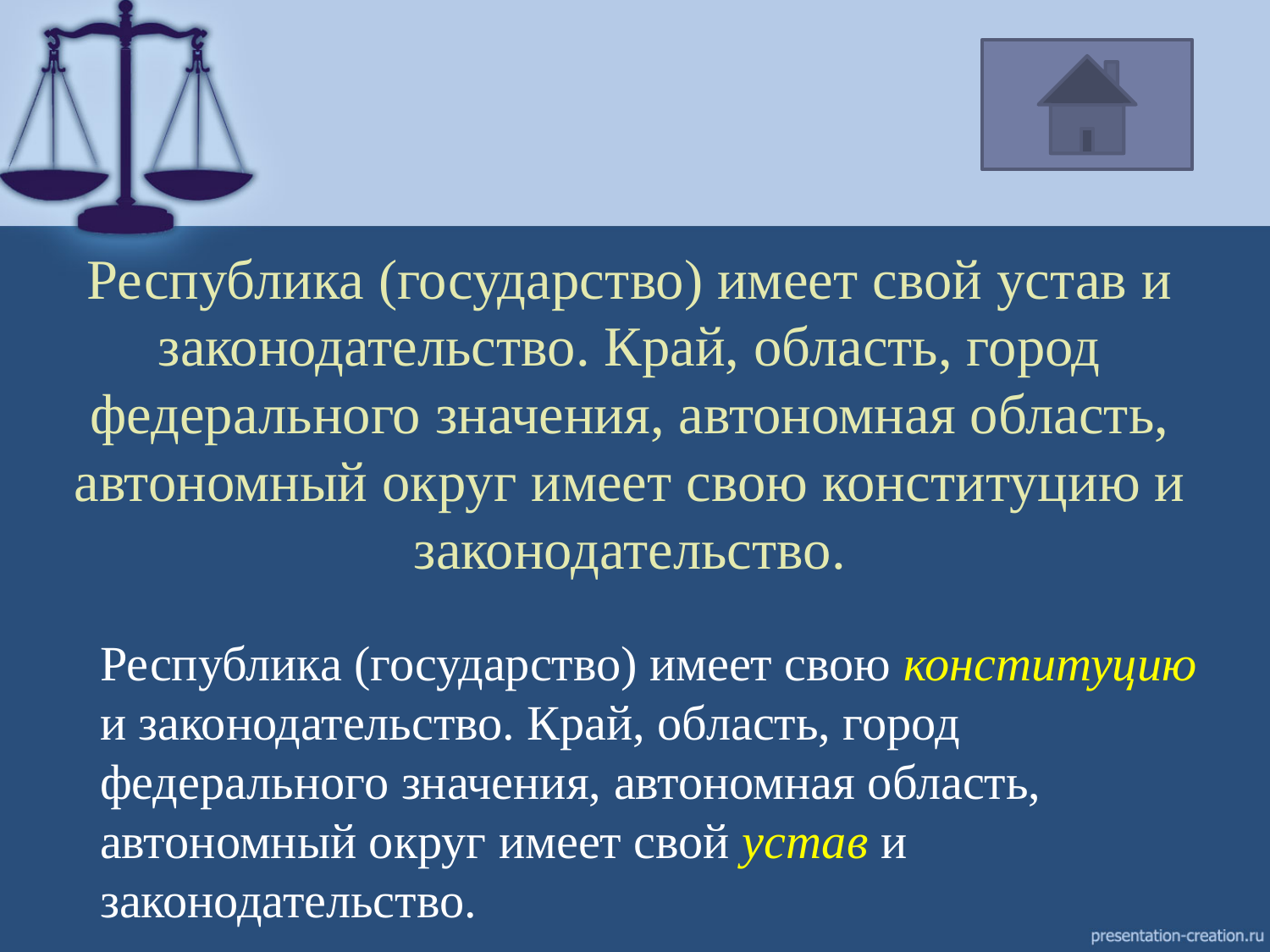

# Республика (государство) имеет свой устав и законодательство. Край, область, город федерального значения, автономная область, автономный округ имеет свою конституцию и законодательство.
	Республика (государство) имеет свою конституцию и законодательство. Край, область, город федерального значения, автономная область, автономный округ имеет свой устав и законодательство.